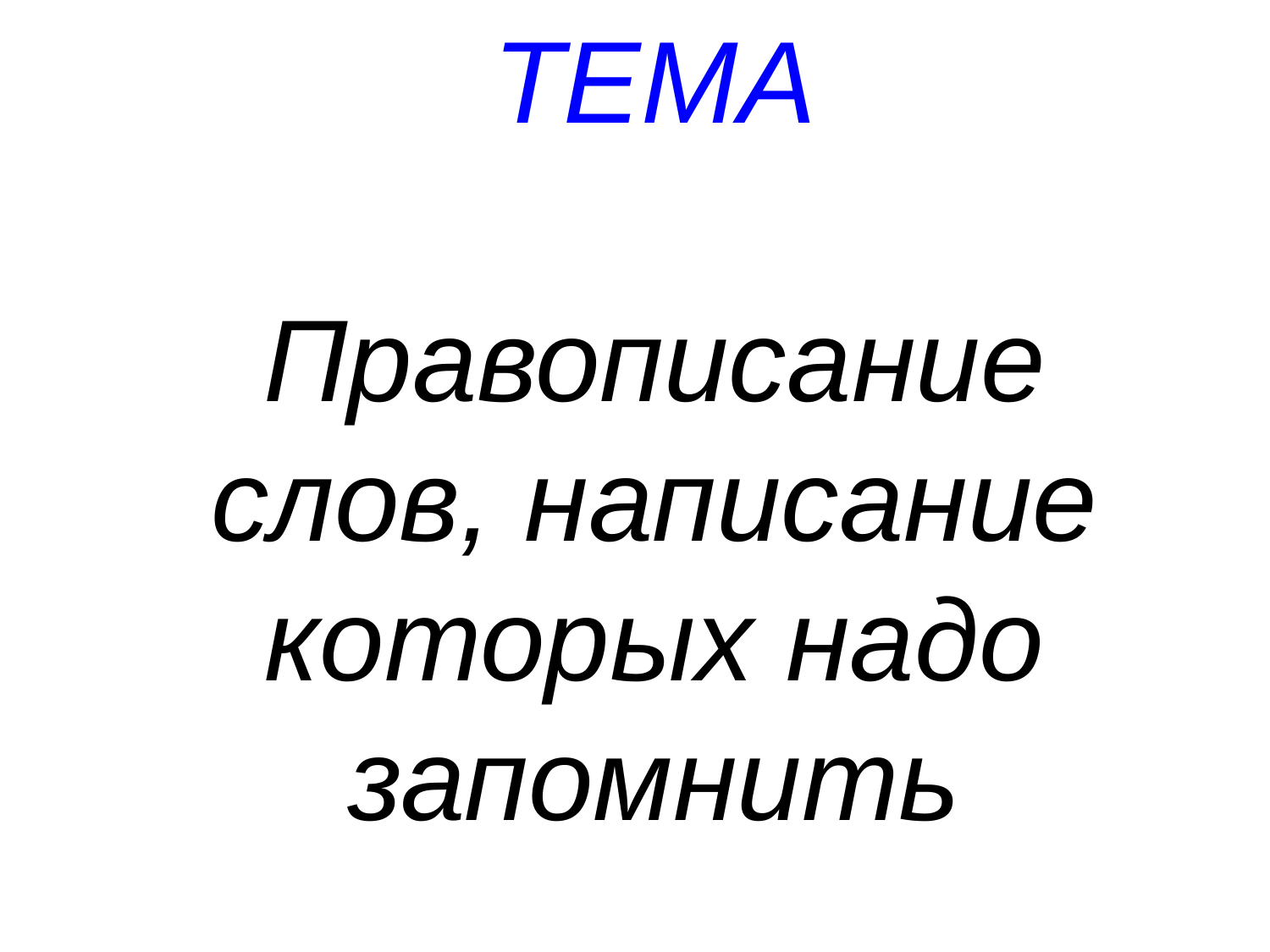

# ТЕМА Правописание слов, написание которых надо запомнить